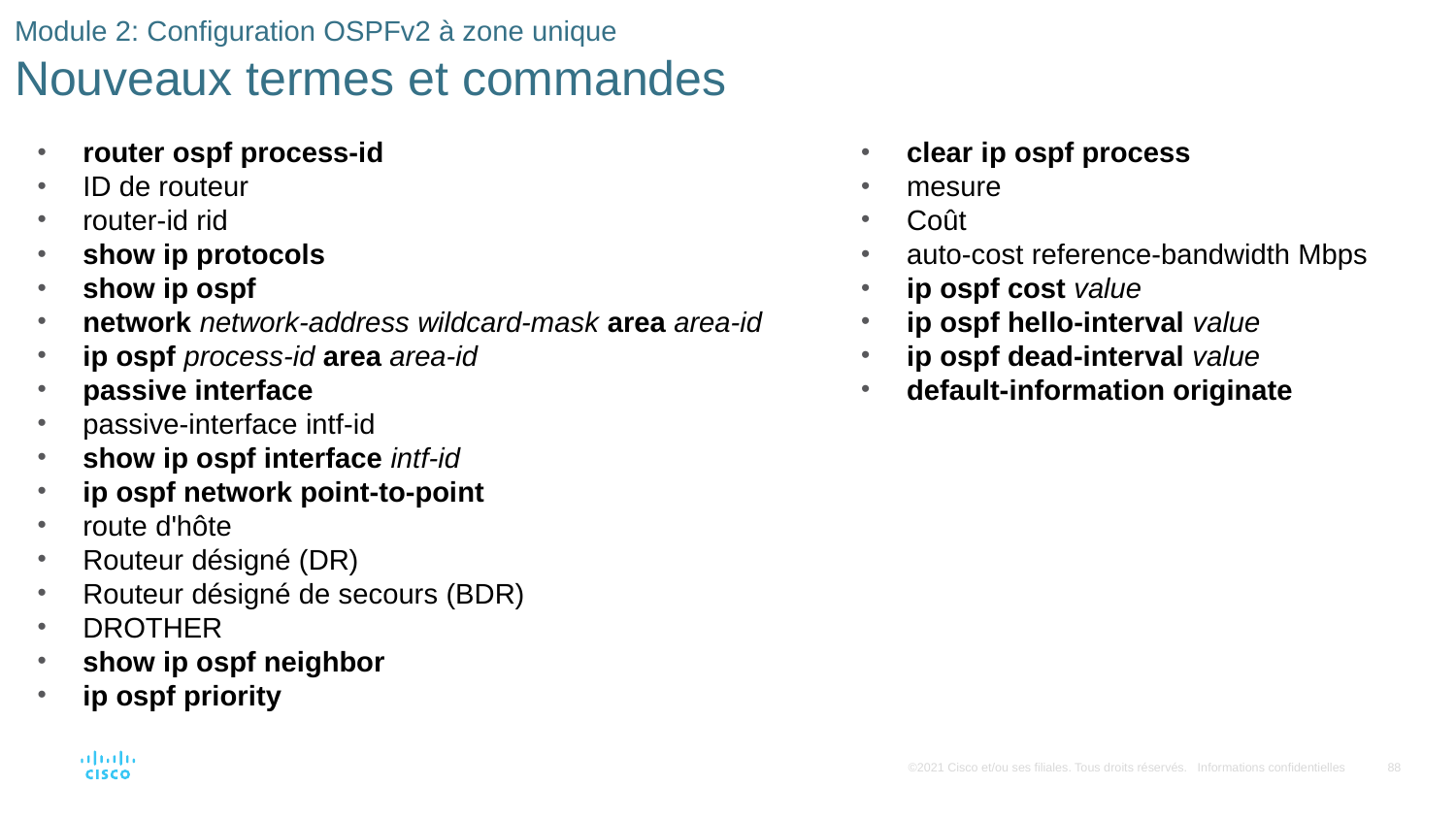

# Module 2: Configuration OSPFv2 à zone unique Nouveaux termes et commandes
clear ip ospf process
mesure
Coût
auto-cost reference-bandwidth Mbps
ip ospf cost value
ip ospf hello-interval value
ip ospf dead-interval value
default-information originate

router ospf process-id
ID de routeur
router-id rid
show ip protocols
show ip ospf
network network-address wildcard-mask area area-id
ip ospf process-id area area-id
passive interface
passive-interface intf-id
show ip ospf interface intf-id
ip ospf network point-to-point
route d'hôte
Routeur désigné (DR)
Routeur désigné de secours (BDR)
DROTHER
show ip ospf neighbor
ip ospf priority